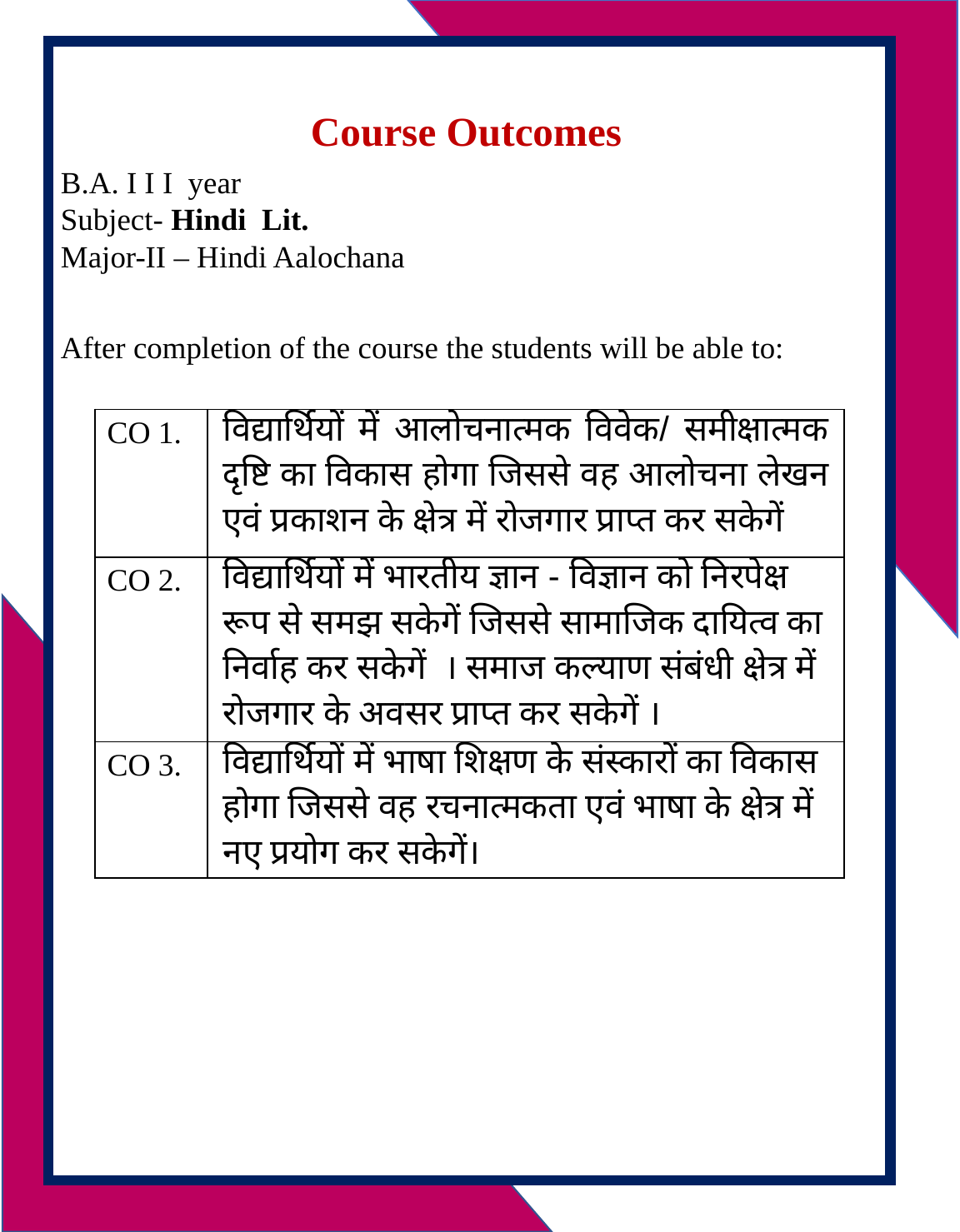

Course Outcomes
B.A. I I I  year
Subject- Hindi  Lit.
Major-II – Hindi Aalochana

After completion of the course the students will be able to:

| CO 1. | विद्यार्थियों में आलोचनात्मक विवेक/ समीक्षात्मक दृष्टि का विकास होगा जिससे वह आलोचना लेखन एवं प्रकाशन के क्षेत्र में रोजगार प्राप्त कर सकेगें |
| --- | --- |
| CO 2. | विद्यार्थियों में भारतीय ज्ञान - विज्ञान को निरपेक्ष रूप से समझ सकेगें जिससे सामाजिक दायित्व का निर्वाह कर सकेगें । समाज कल्याण संबंधी क्षेत्र में रोजगार के अवसर प्राप्त कर सकेगें । |
| CO 3. | विद्यार्थियों में भाषा शिक्षण के संस्कारों का विकास होगा जिससे वह रचनात्मकता एवं भाषा के क्षेत्र में नए प्रयोग कर सकेगें। |